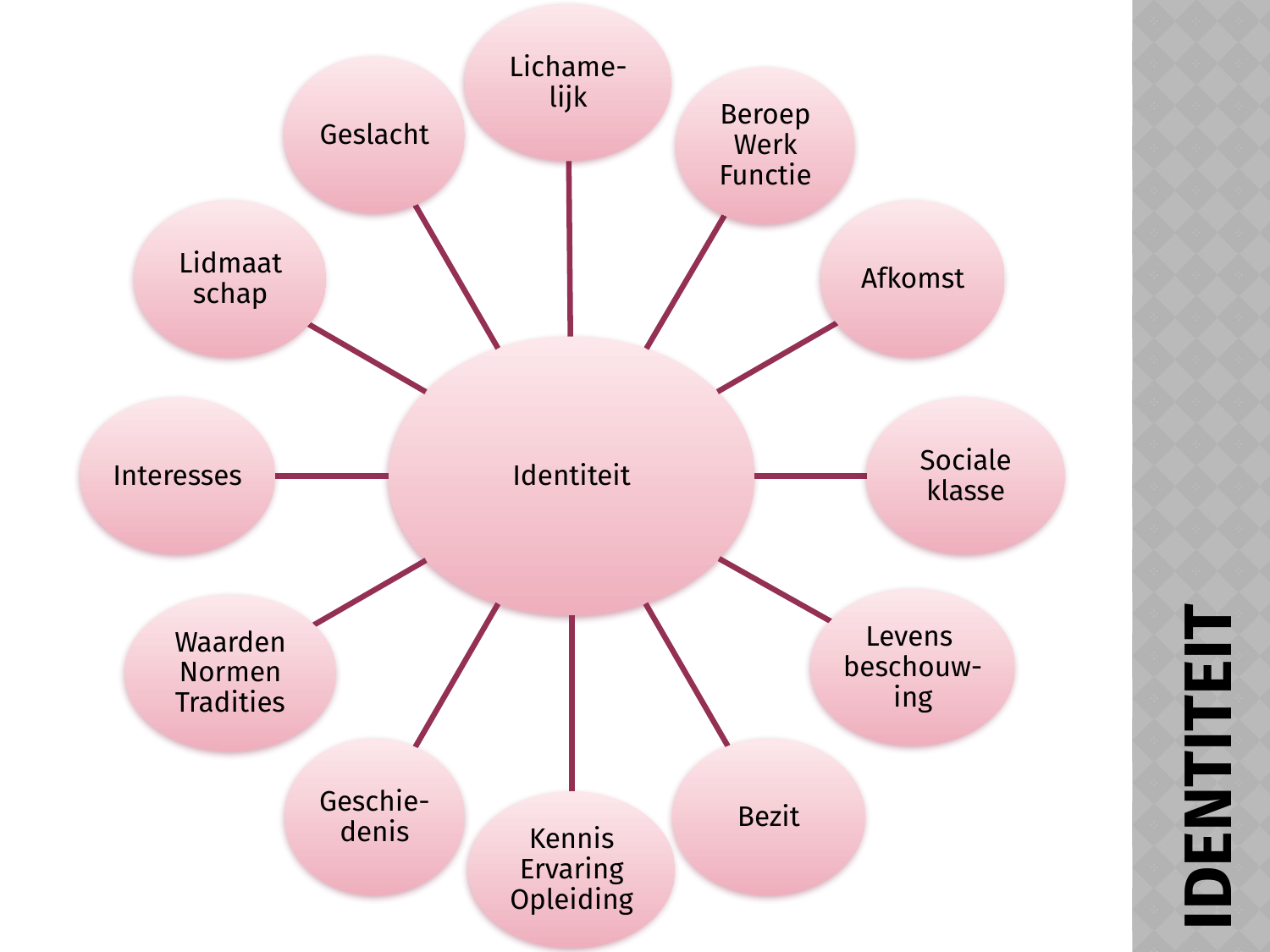

Identiteit

Lichame-lijk

Beroep
Werk
Functie

Afkomst

Sociale klasse

Levens  beschouw-ing

Bezit

Kennis
Ervaring
Opleiding

Geschie-denis

Waarden
Normen
Tradities

Interesses

Lidmaat schap

Geslacht
# Identiteit